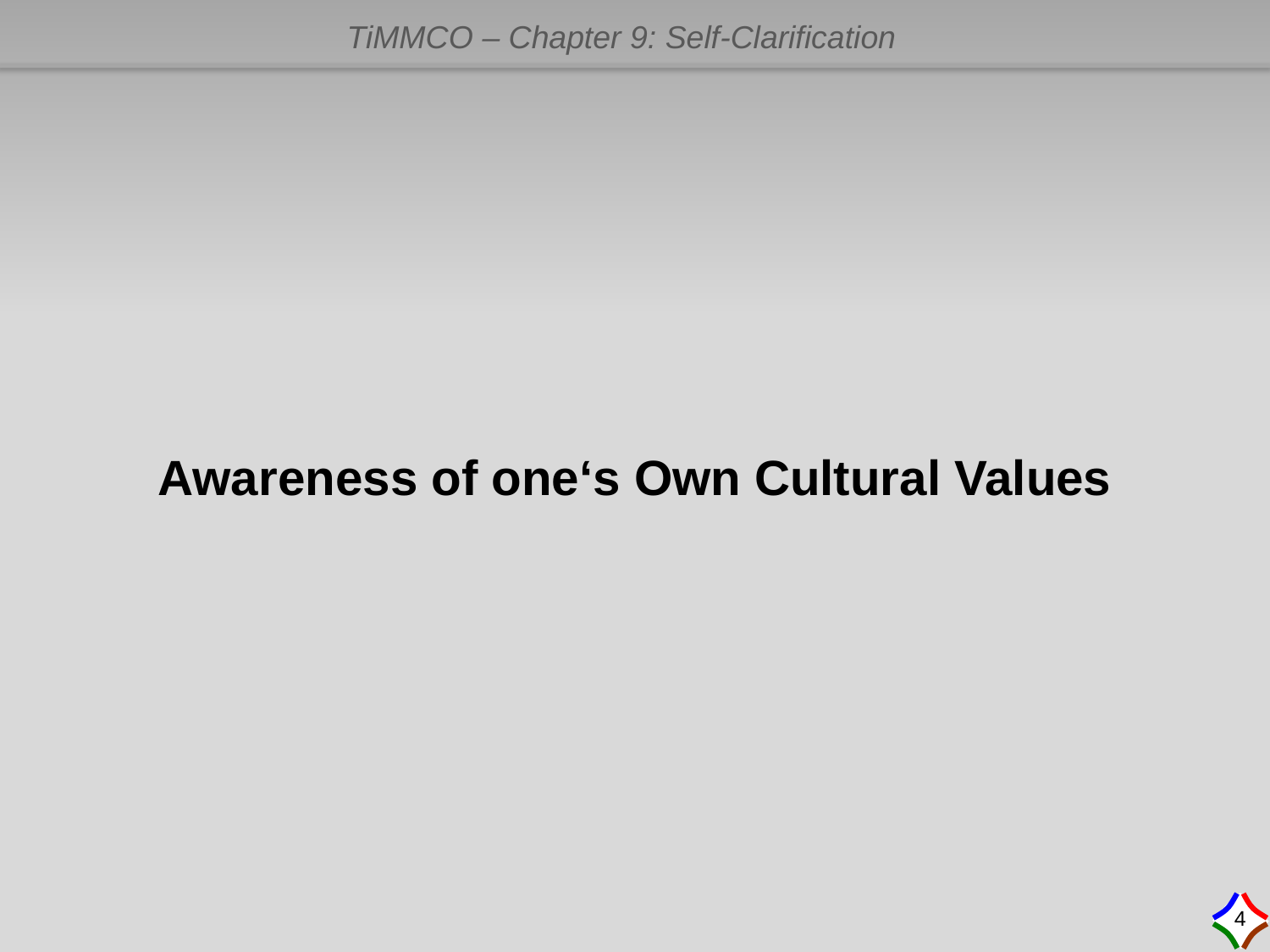

# Awareness of one‘s Own Cultural Values
4